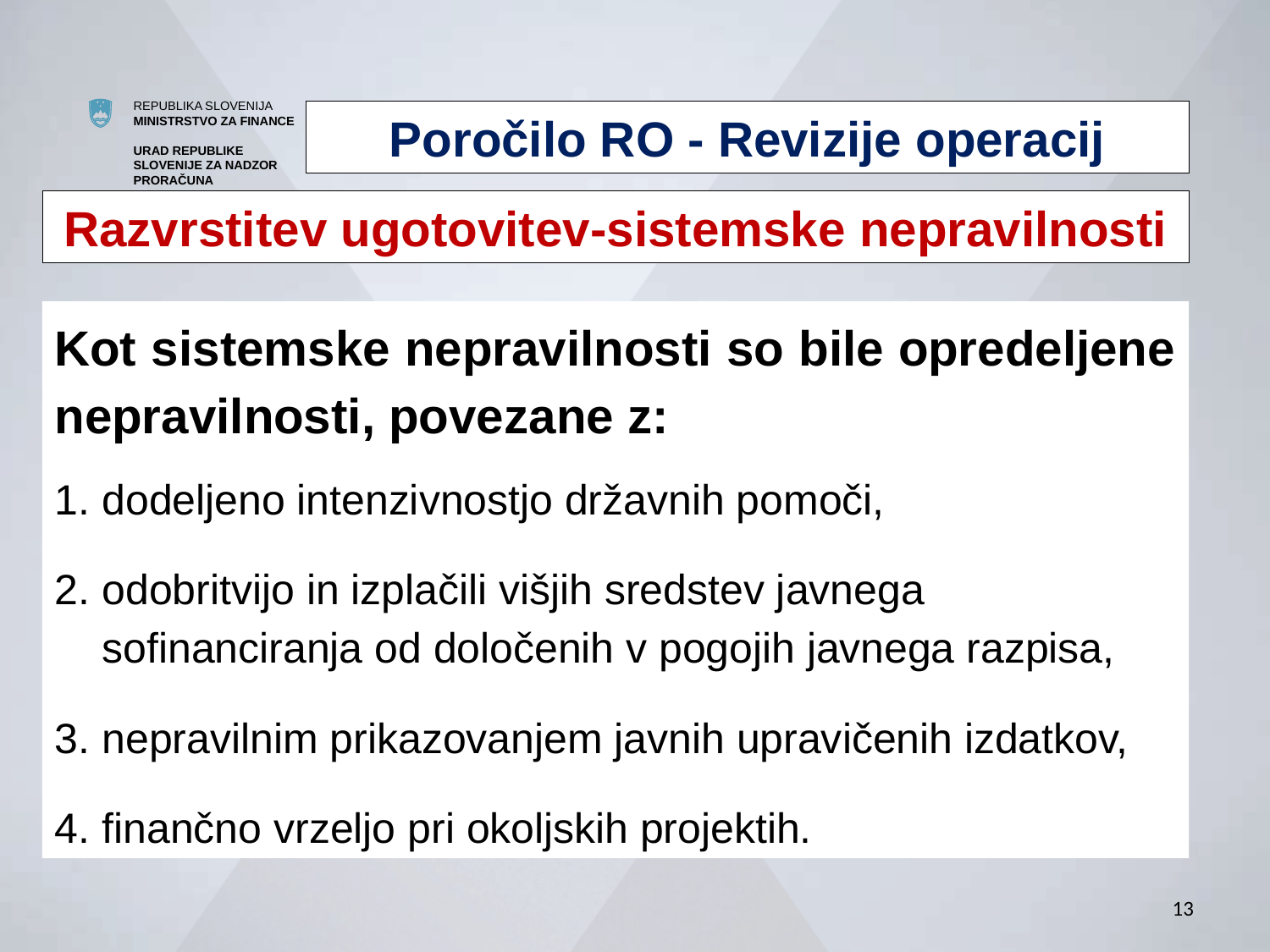

Poročilo RO - Revizije operacij
Razvrstitev ugotovitev-sistemske nepravilnosti
Kot sistemske nepravilnosti so bile opredeljene nepravilnosti, povezane z:
dodeljeno intenzivnostjo državnih pomoči,
odobritvijo in izplačili višjih sredstev javnega sofinanciranja od določenih v pogojih javnega razpisa,
nepravilnim prikazovanjem javnih upravičenih izdatkov,
finančno vrzeljo pri okoljskih projektih.
13